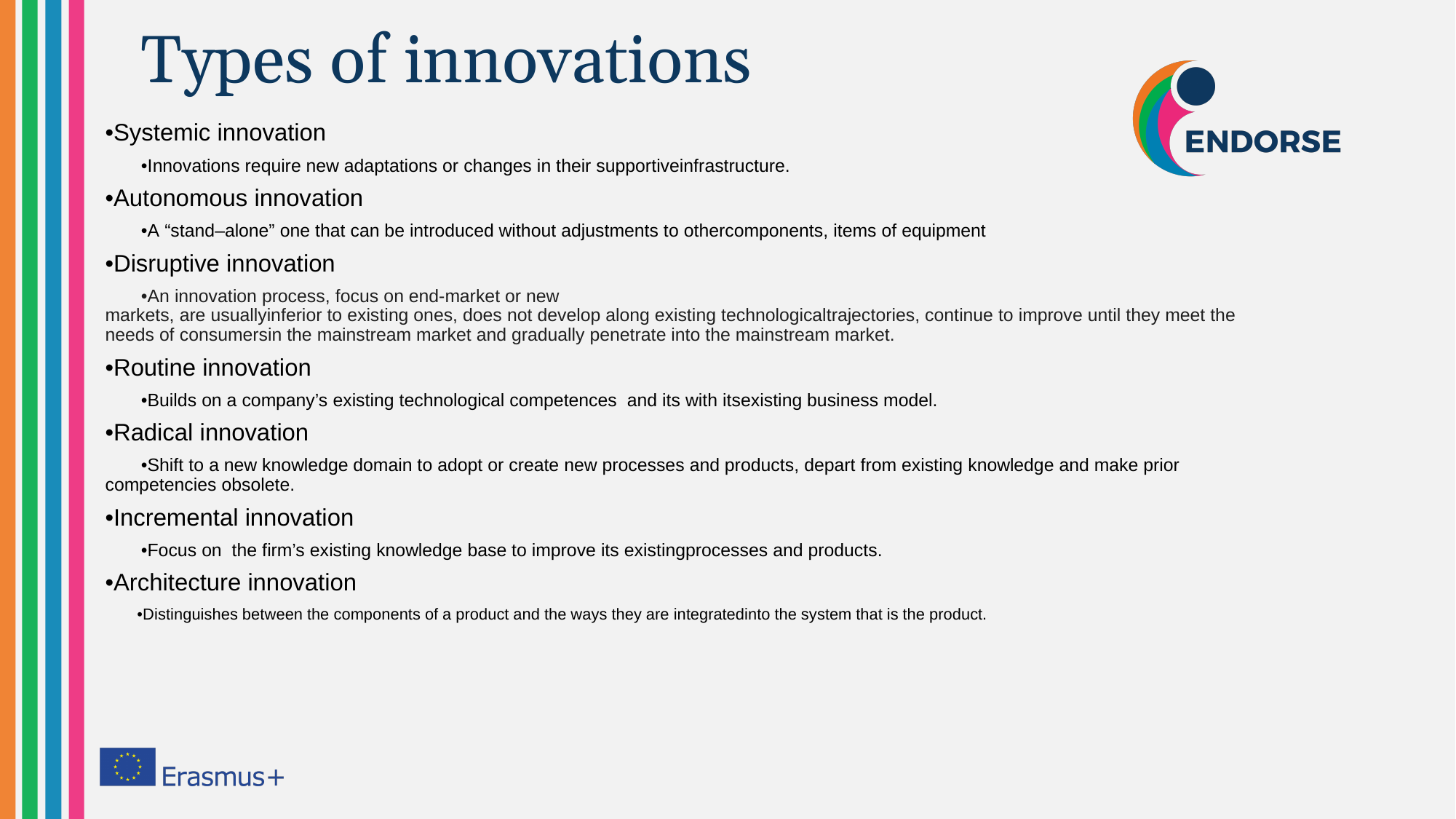

# Types of innovations
•Systemic innovation
  •Innovations require new adaptations or changes in their supportiveinfrastructure.
•Autonomous innovation
  •A “stand–alone” one that can be introduced without adjustments to othercomponents, items of equipment
•Disruptive innovation
  •An innovation process, focus on end-market or new markets, are usuallyinferior to existing ones, does not develop along existing technologicaltrajectories, continue to improve until they meet the needs of consumersin the mainstream market and gradually penetrate into the mainstream market.
•Routine innovation
  •Builds on a company’s existing technological competences  and its with itsexisting business model.
•Radical innovation
  •Shift to a new knowledge domain to adopt or create new processes and products, depart from existing knowledge and make prior competencies obsolete.
•Incremental innovation
  •Focus on  the firm’s existing knowledge base to improve its existingprocesses and products.
•Architecture innovation
  •Distinguishes between the components of a product and the ways they are integratedinto the system that is the product.